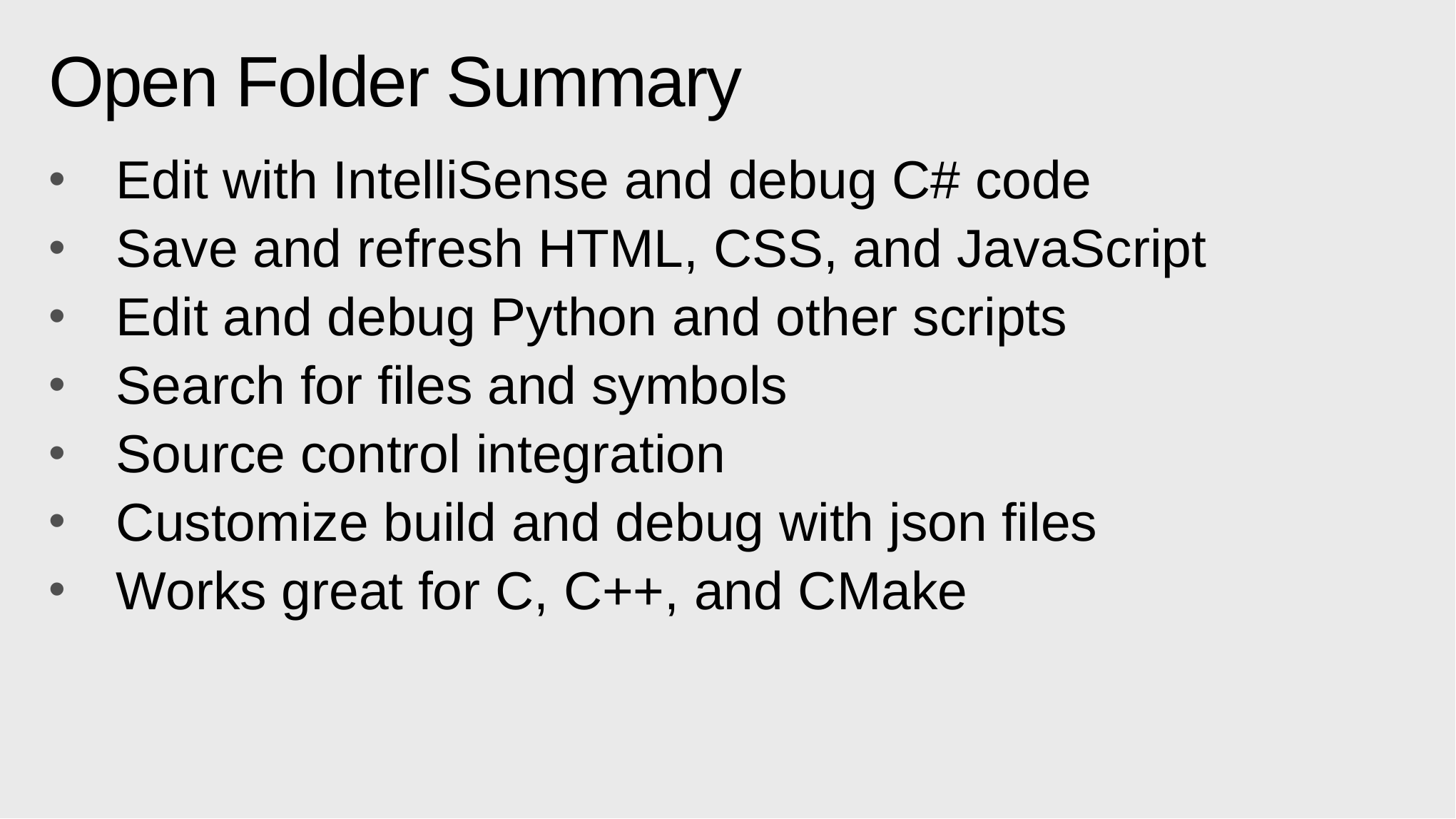

# Open Folder Summary
Edit with IntelliSense and debug C# code
Save and refresh HTML, CSS, and JavaScript
Edit and debug Python and other scripts
Search for files and symbols
Source control integration
Customize build and debug with json files
Works great for C, C++, and CMake